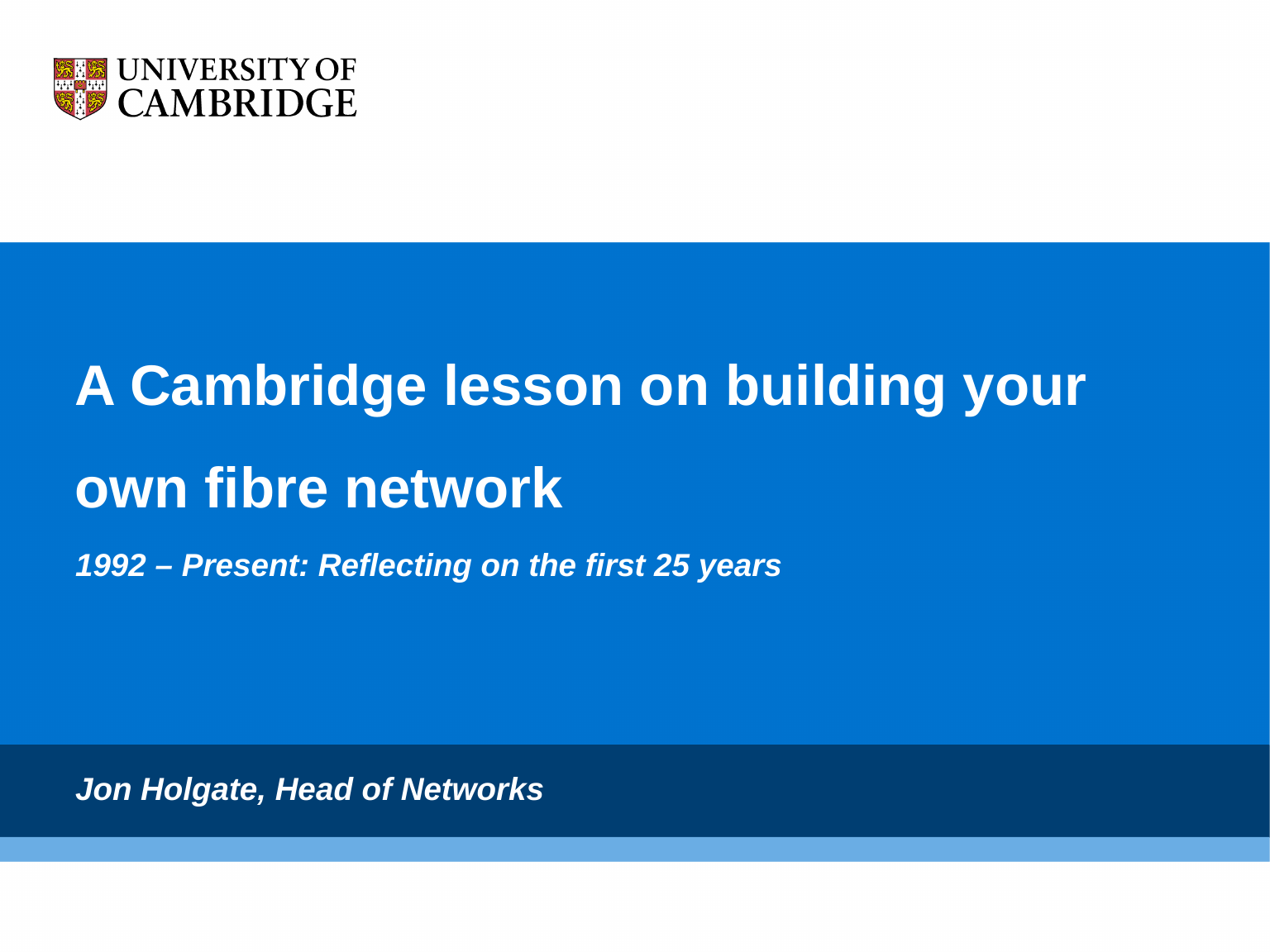

# A Cambridge lesson on building your own fibre network
	1992 – Present: Reflecting on the first 25 years
	Jon Holgate, Head of Networks